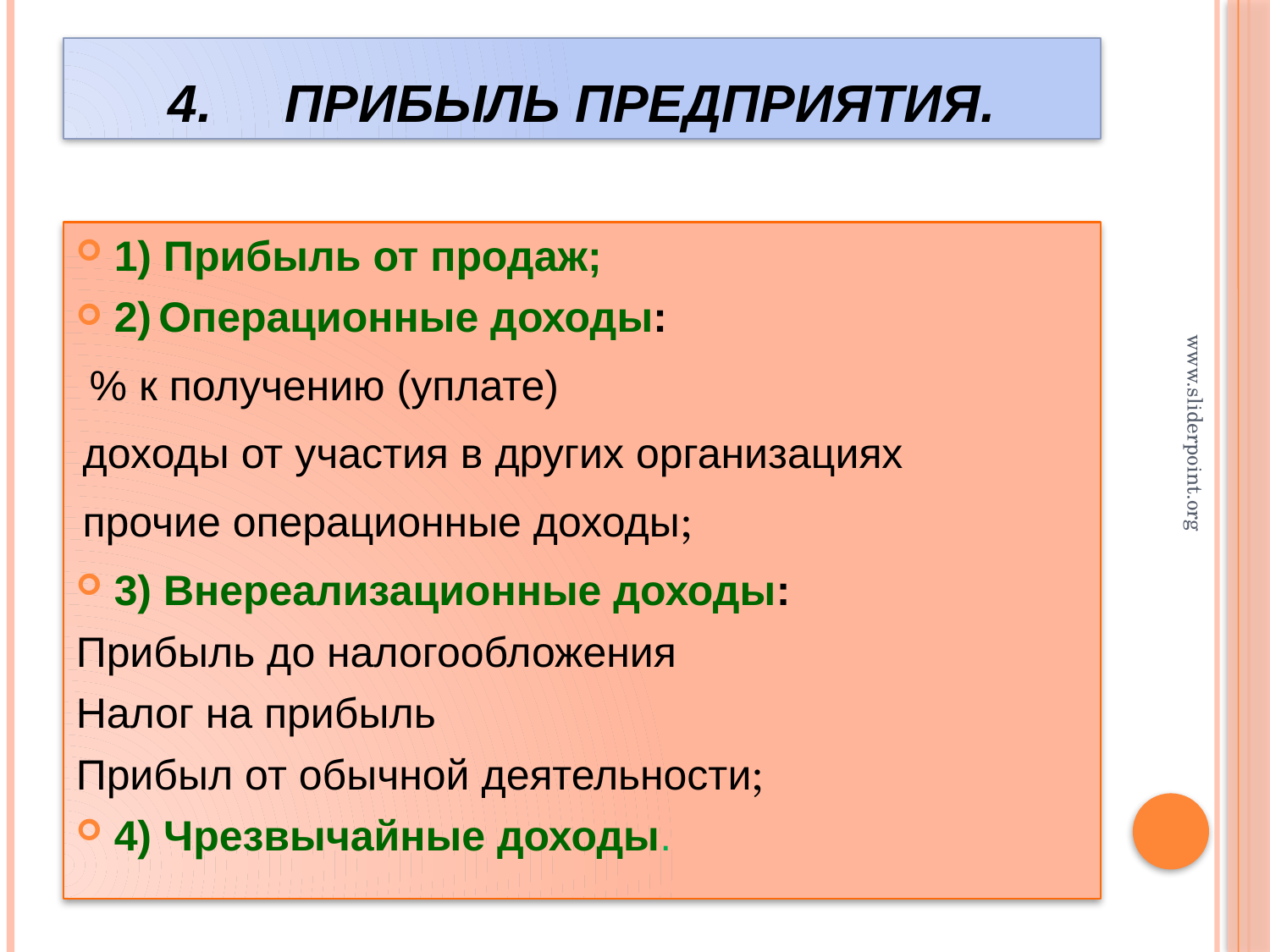

# 4.     Прибыль предприятия.
1) Прибыль от продаж;
2) Операционные доходы:
  % к получению (уплате)
 доходы от участия в других организациях
 прочие операционные доходы;
3) Внереализационные доходы:
Прибыль до налогообложения
Налог на прибыль
Прибыл от обычной деятельности;
4) Чрезвычайные доходы.

www.sliderpoint.org